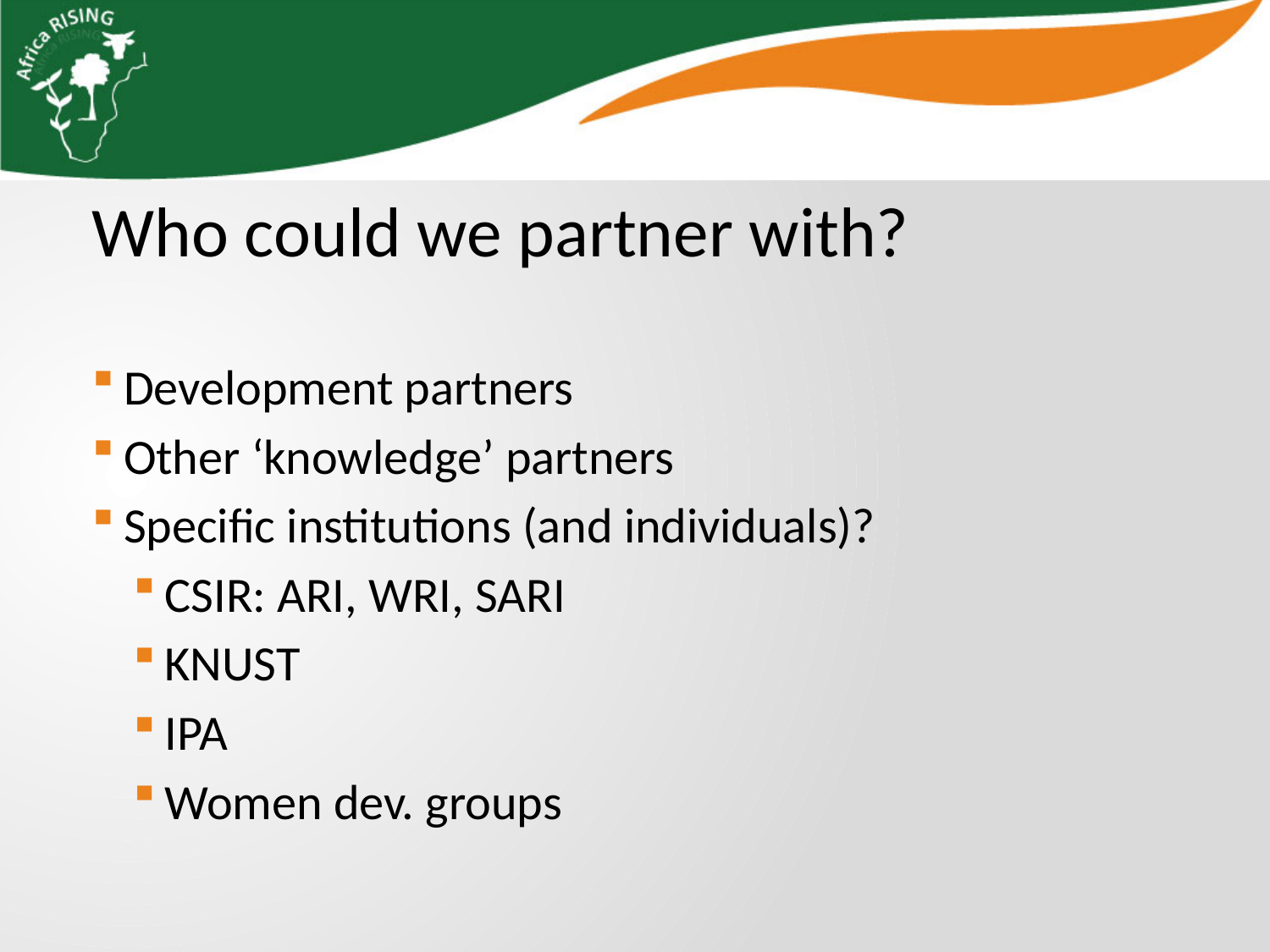

Who could we partner with?
Development partners
Other ‘knowledge’ partners
Specific institutions (and individuals)?
CSIR: ARI, WRI, SARI
KNUST
IPA
Women dev. groups